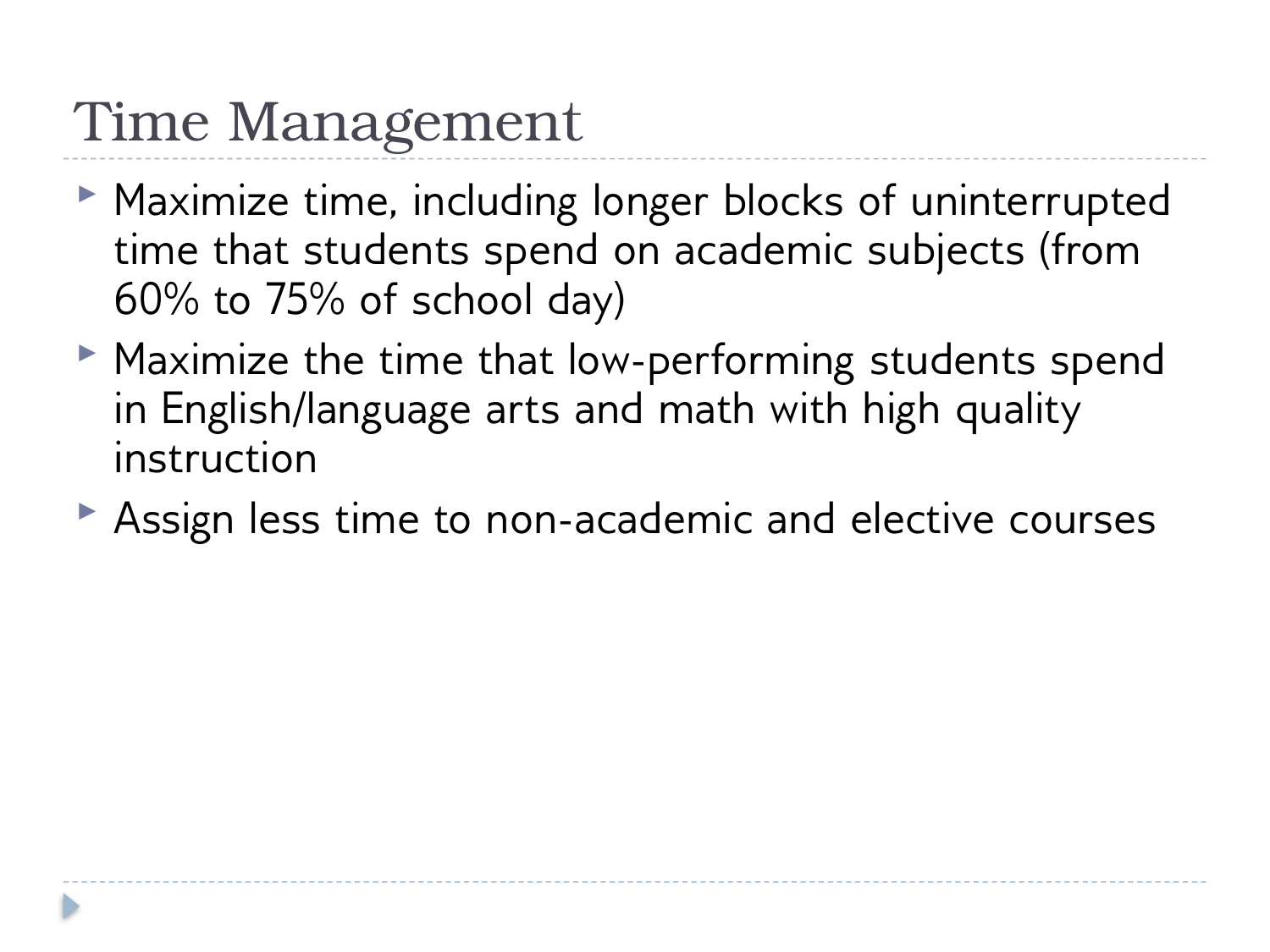

# Time Management
Maximize time, including longer blocks of uninterrupted time that students spend on academic subjects (from 60% to 75% of school day)
Maximize the time that low-performing students spend in English/language arts and math with high quality instruction
Assign less time to non-academic and elective courses